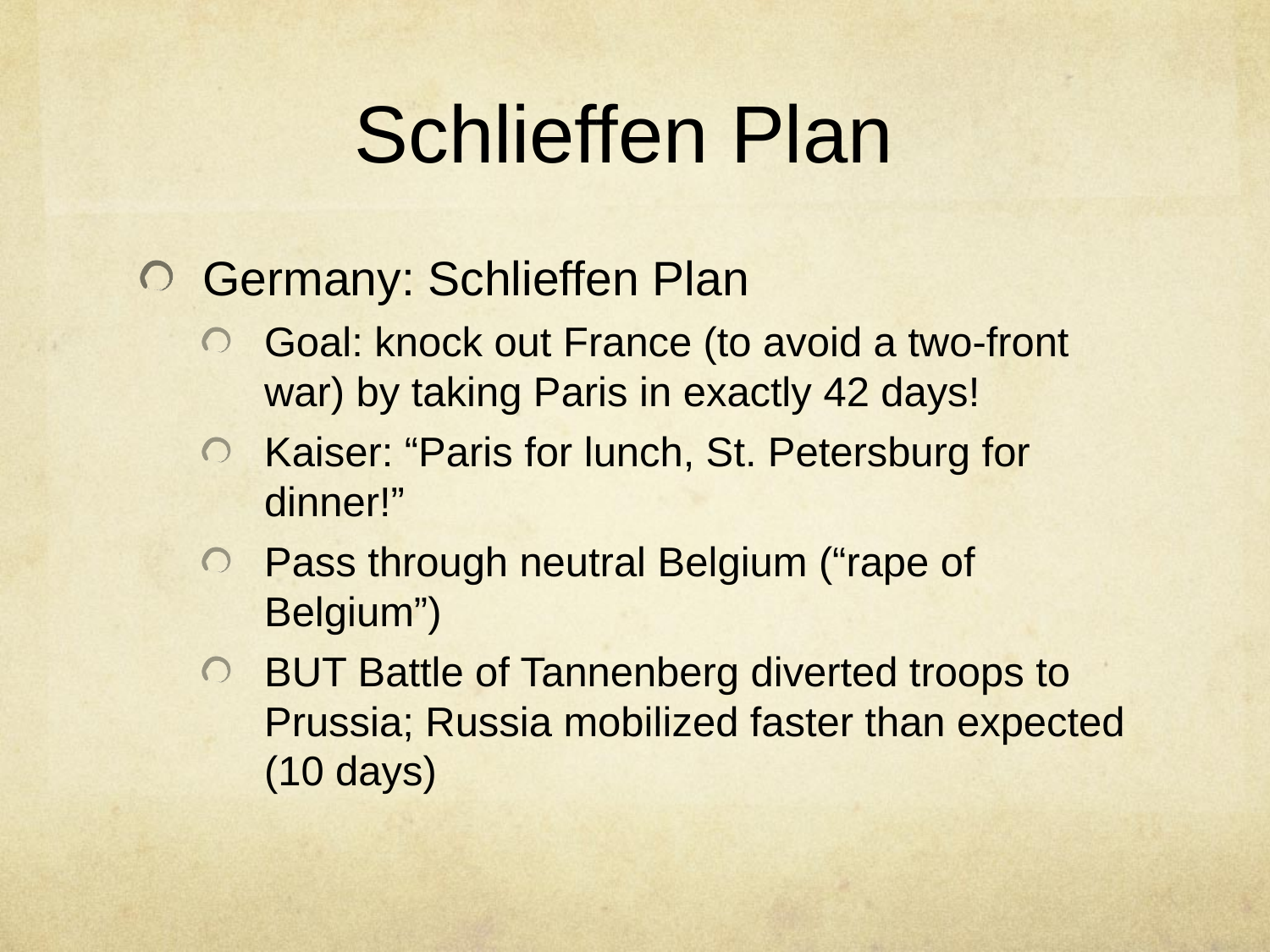

# Schlieffen Plan
Germany: Schlieffen Plan
Goal: knock out France (to avoid a two-front war) by taking Paris in exactly 42 days!
Kaiser: “Paris for lunch, St. Petersburg for dinner!”
Pass through neutral Belgium (“rape of Belgium”)
BUT Battle of Tannenberg diverted troops to Prussia; Russia mobilized faster than expected (10 days)